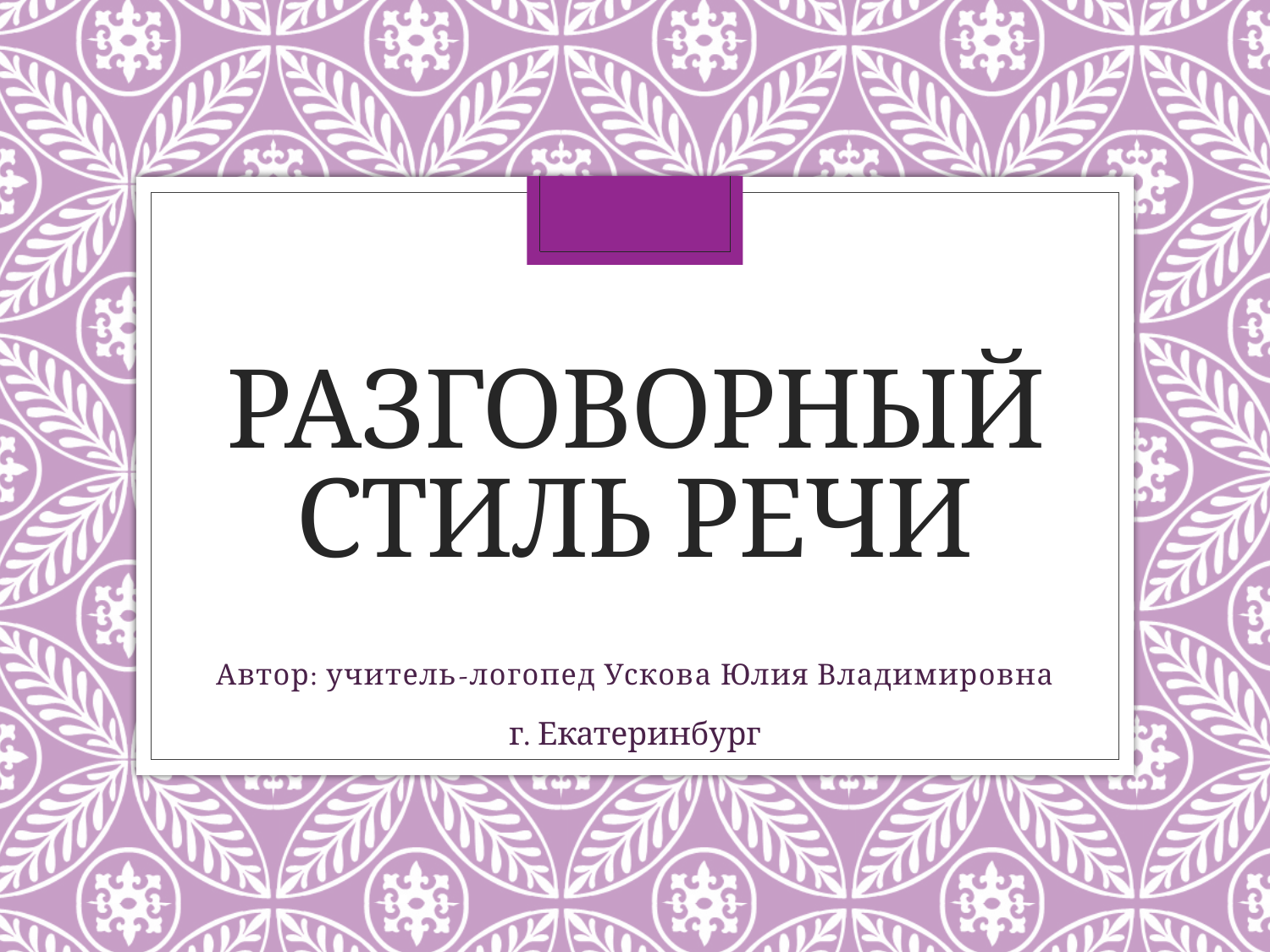

# Разговорный стиль речи
Автор: учитель-логопед Ускова Юлия Владимировна
г. Екатеринбург